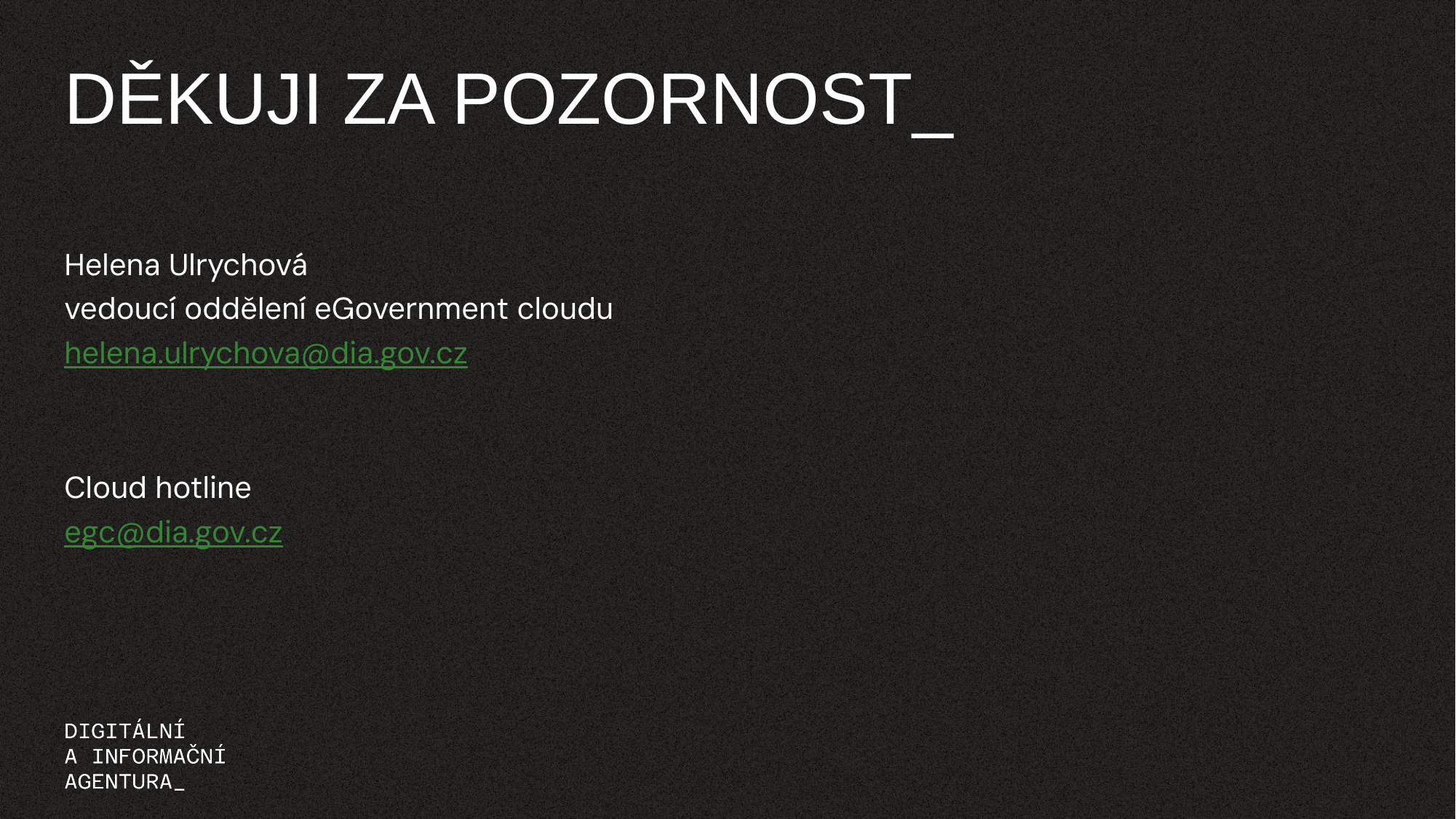

# Děkuji za pozornost_

Helena Ulrychová
vedoucí oddělení eGovernment cloudu
helena.ulrychova@dia.gov.cz

Cloud hotline
egc@dia.gov.cz